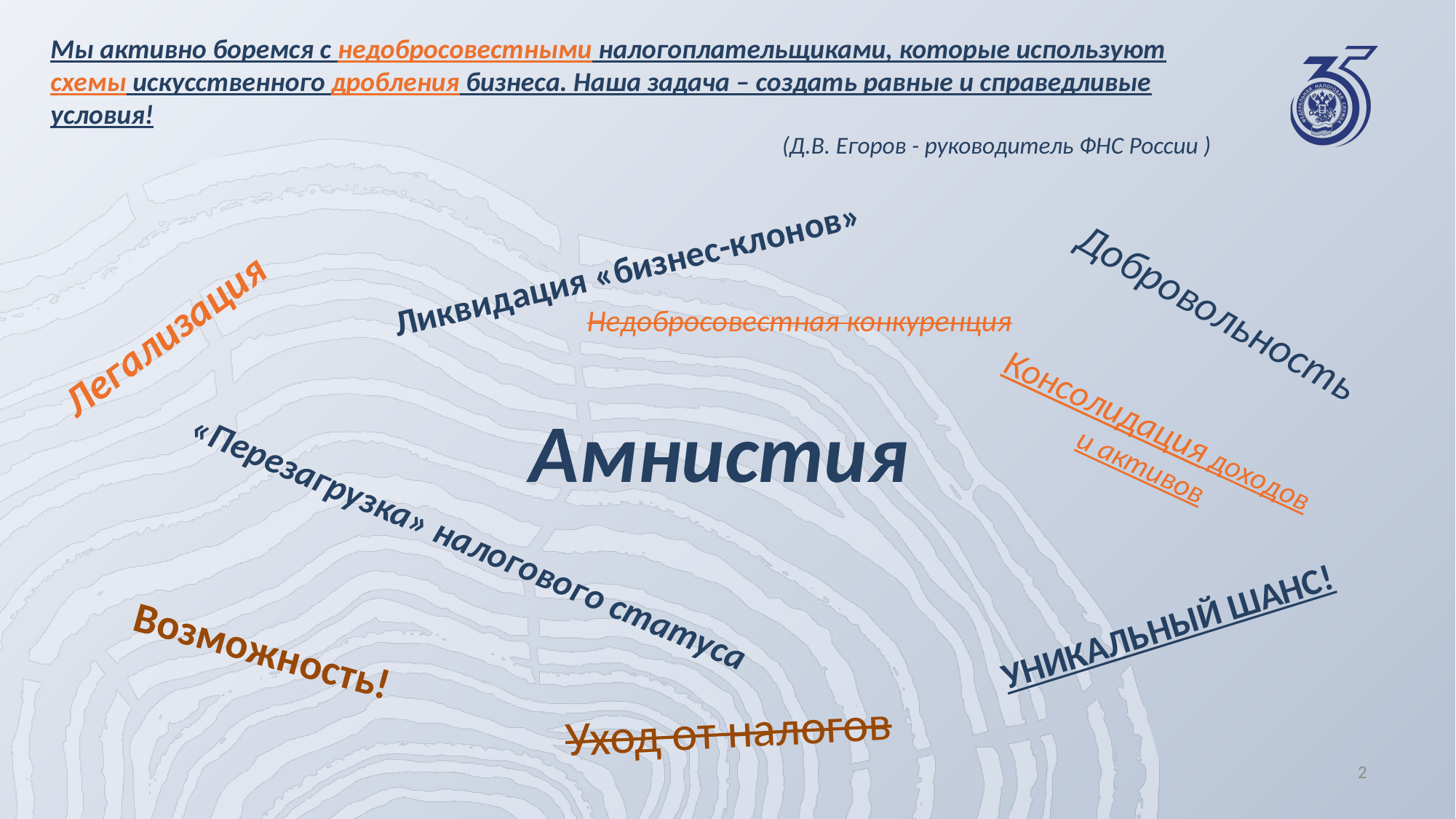

Мы активно боремся с недобросовестными налогоплательщиками, которые используют схемы искусственного дробления бизнеса. Наша задача – создать равные и справедливые условия!
(Д.В. Егоров - руководитель ФНС России )
Ликвидация «бизнес-клонов»
Добровольность
Легализация
Недобросовестная конкуренция
Амнистия
Консолидация доходов и активов
«Перезагрузка» налогового статуса
УНИКАЛЬНЫЙ ШАНС!
Возможность!
Уход от налогов
2